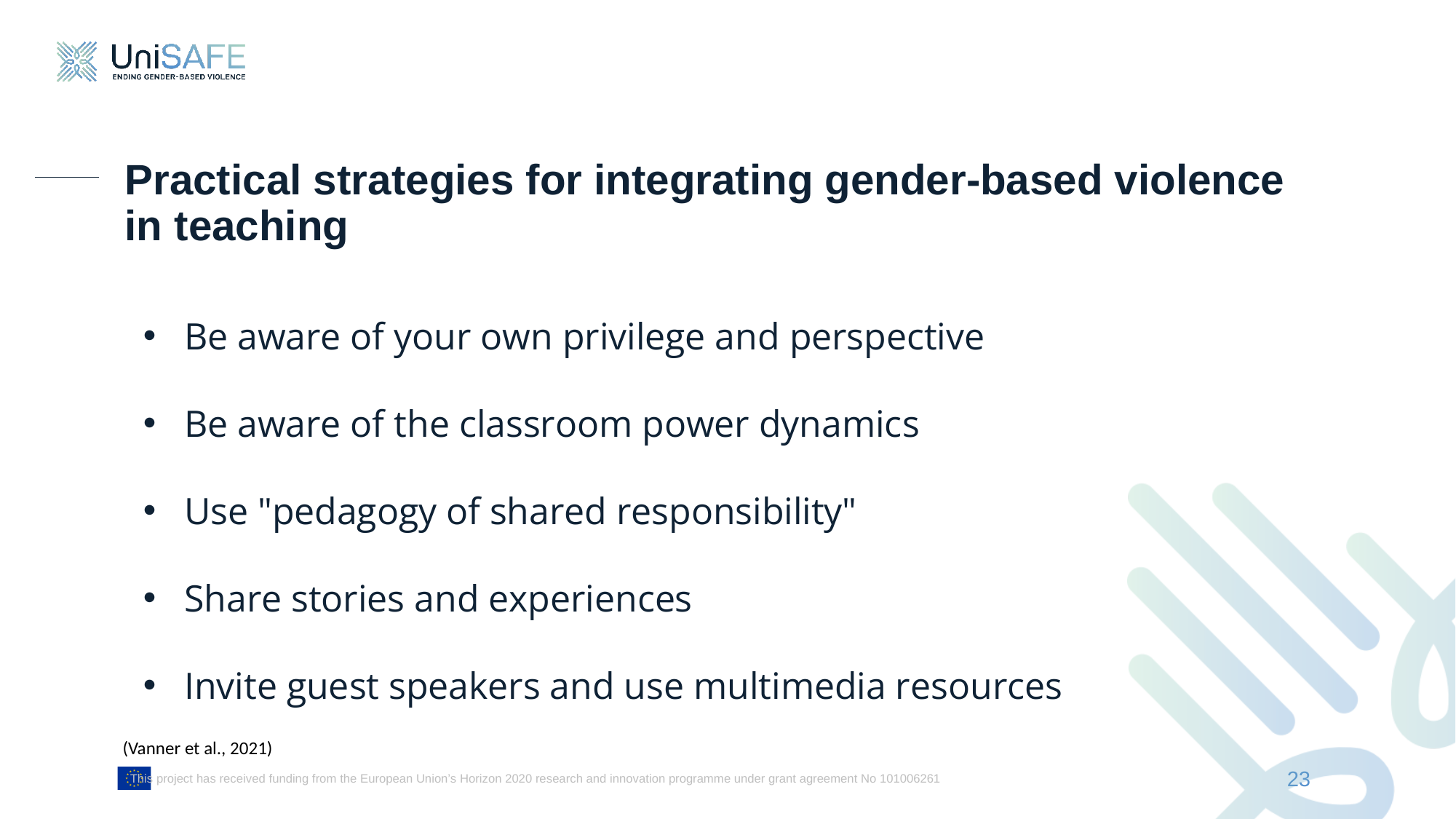

# Practical strategies for integrating gender-based violence in teaching
Be aware of your own privilege and perspective
Be aware of the classroom power dynamics
Use "pedagogy of shared responsibility"
Share stories and experiences
Invite guest speakers and use multimedia resources

(Vanner et al., 2021)
23